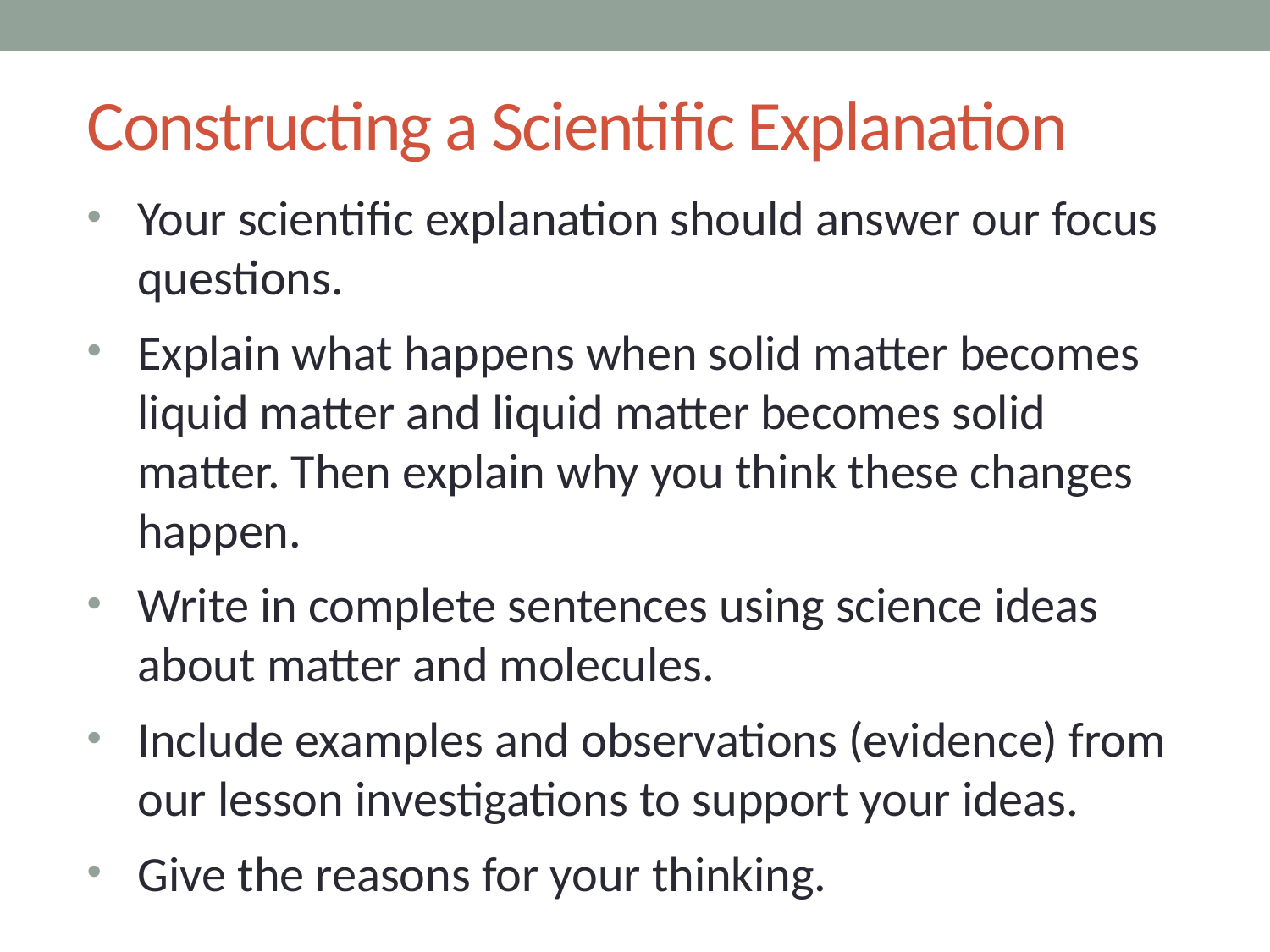

# Constructing a Scientific Explanation
Your scientific explanation should answer our focus questions.
Explain what happens when solid matter becomes liquid matter and liquid matter becomes solid matter. Then explain why you think these changes happen.
Write in complete sentences using science ideas about matter and molecules.
Include examples and observations (evidence) from our lesson investigations to support your ideas.
Give the reasons for your thinking.